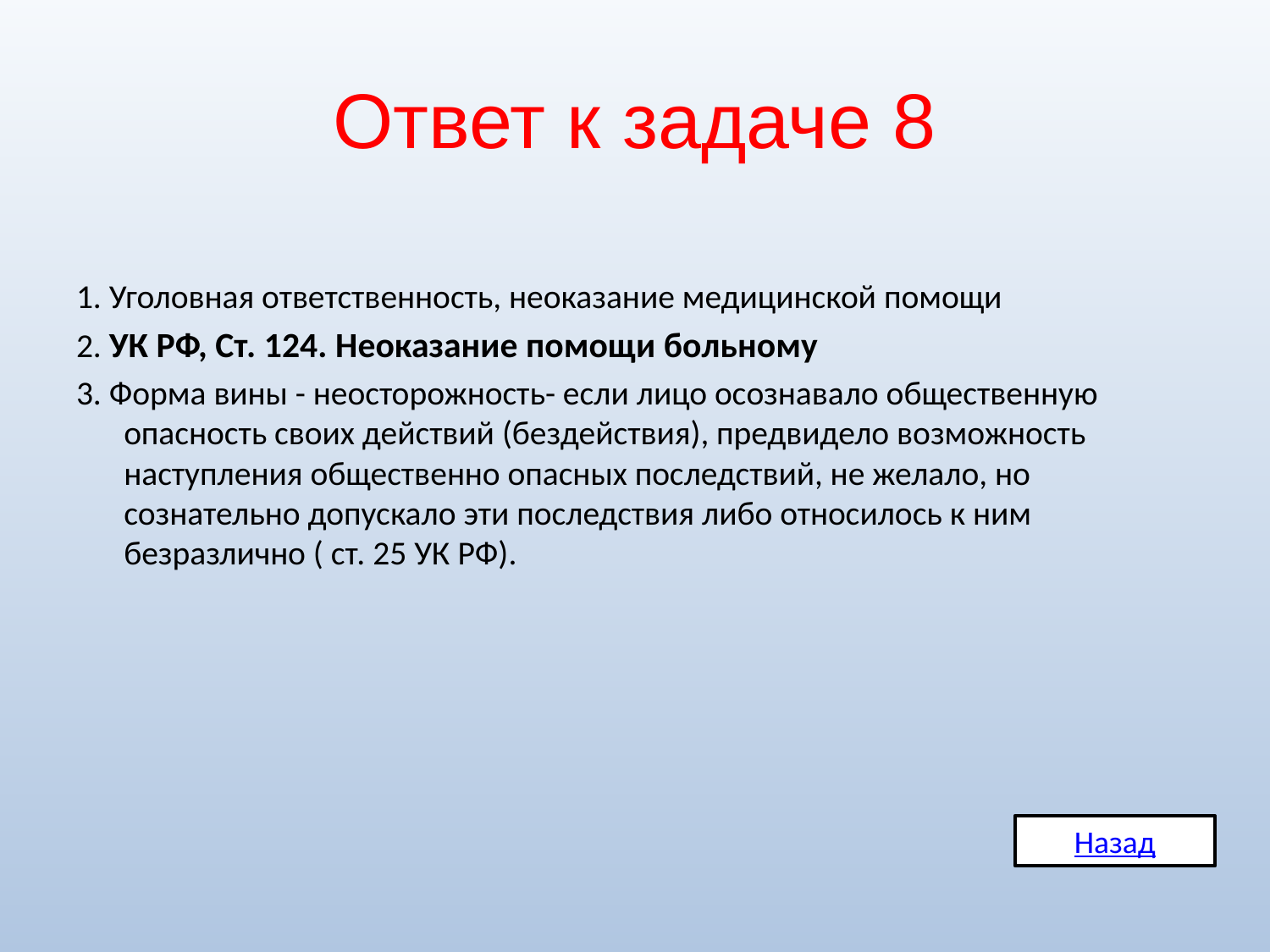

# Ответ к задаче 8

1. Уголовная ответственность, неоказание медицинской помощи
2. УК РФ, Ст. 124. Неоказание помощи больному
3. Форма вины - неосторожность- если лицо осознавало общественную опасность своих действий (бездействия), предвидело возможность наступления общественно опасных последствий, не желало, но сознательно допускало эти последствия либо относилось к ним безразлично ( ст. 25 УК РФ).

Назад